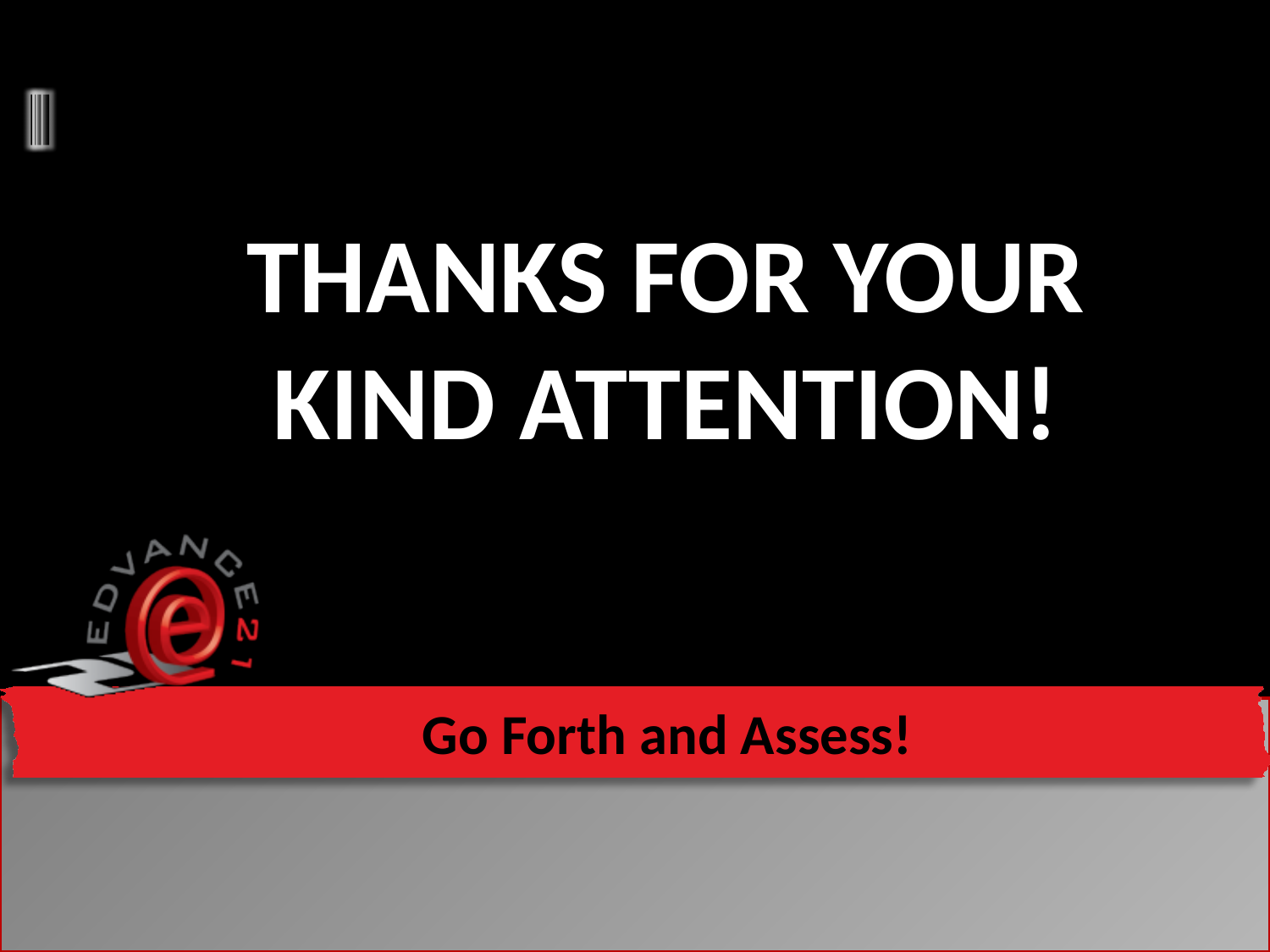

# Thanks for your kind attention!
Go Forth and Assess!